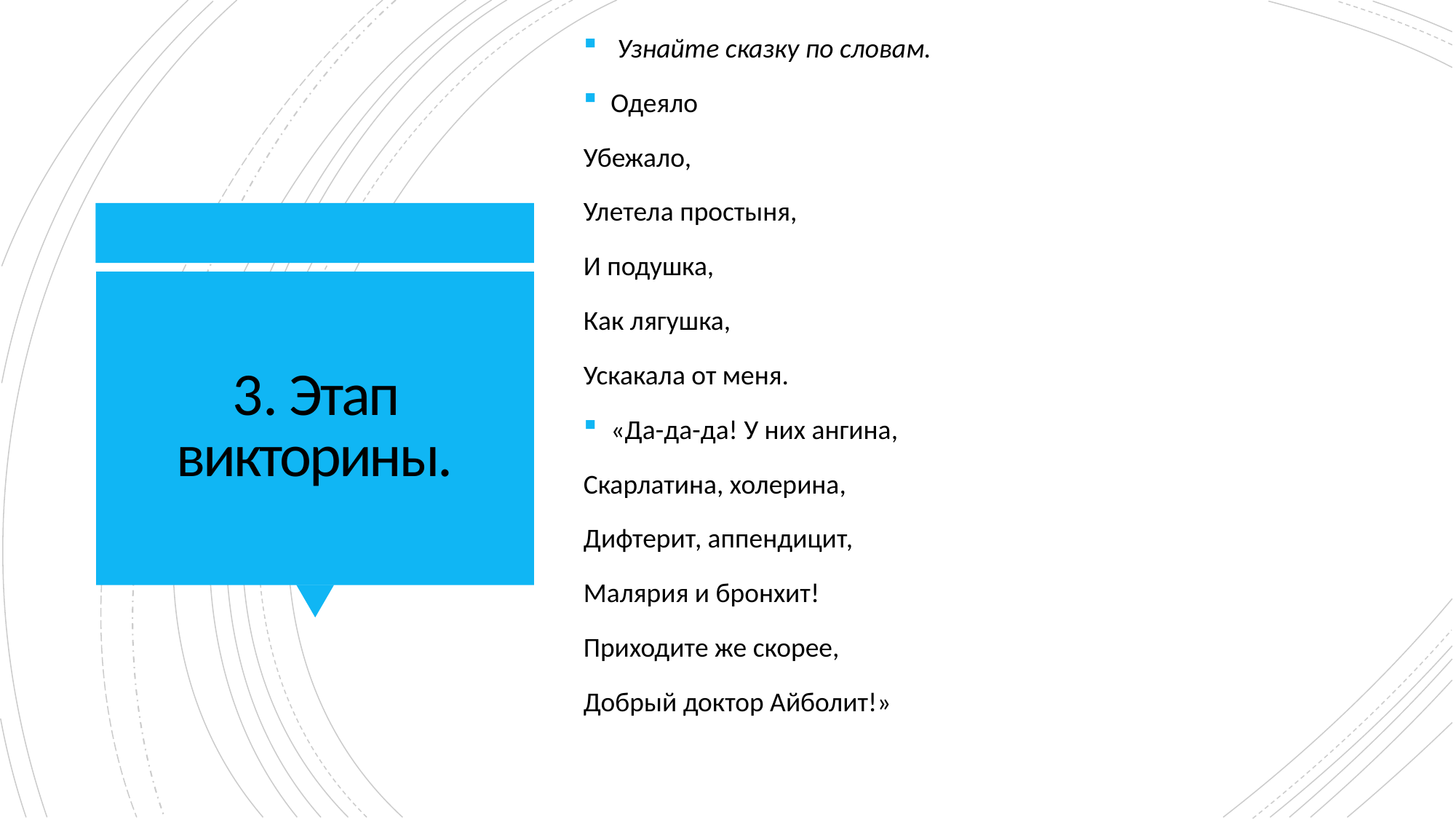

Узнайте сказку по словам.
Одеяло
Убежало,
Улетела простыня,
И подушка,
Как лягушка,
Ускакала от меня.
«Да-да-да! У них ангина,
Скарлатина, холерина,
Дифтерит, аппендицит,
Малярия и бронхит!
Приходите же скорее,
Добрый доктор Айболит!»

# 3. Этап викторины.